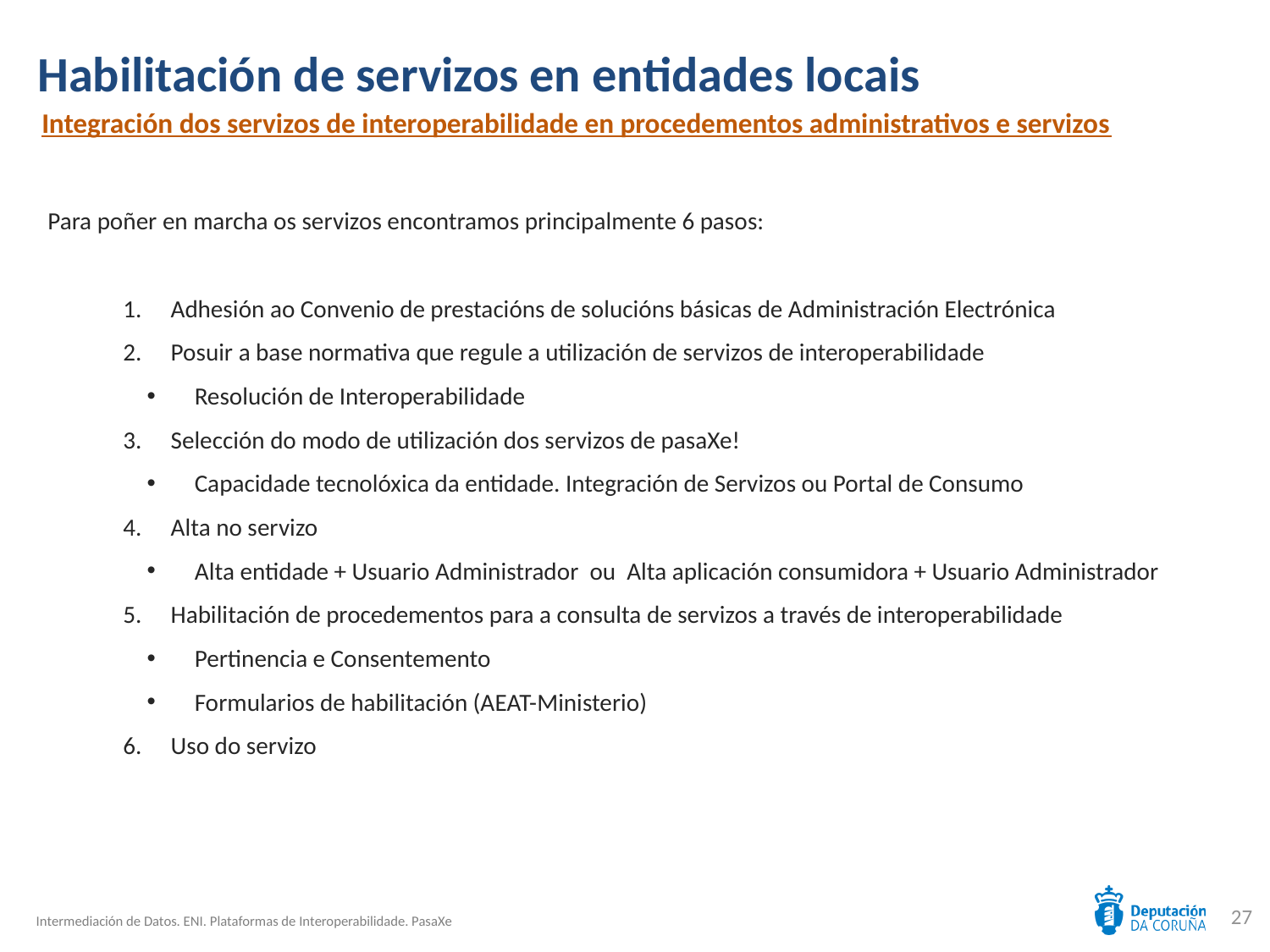

# Habilitación de servizos en entidades locais
Integración dos servizos de interoperabilidade en procedementos administrativos e servizos

Para poñer en marcha os servizos encontramos principalmente 6 pasos:

Adhesión ao Convenio de prestacións de solucións básicas de Administración Electrónica
Posuir a base normativa que regule a utilización de servizos de interoperabilidade
Resolución de Interoperabilidade
Selección do modo de utilización dos servizos de pasaXe!
Capacidade tecnolóxica da entidade. Integración de Servizos ou Portal de Consumo
Alta no servizo
Alta entidade + Usuario Administrador  ou  Alta aplicación consumidora + Usuario Administrador
Habilitación de procedementos para a consulta de servizos a través de interoperabilidade
Pertinencia e Consentemento
Formularios de habilitación (AEAT-Ministerio)
Uso do servizo